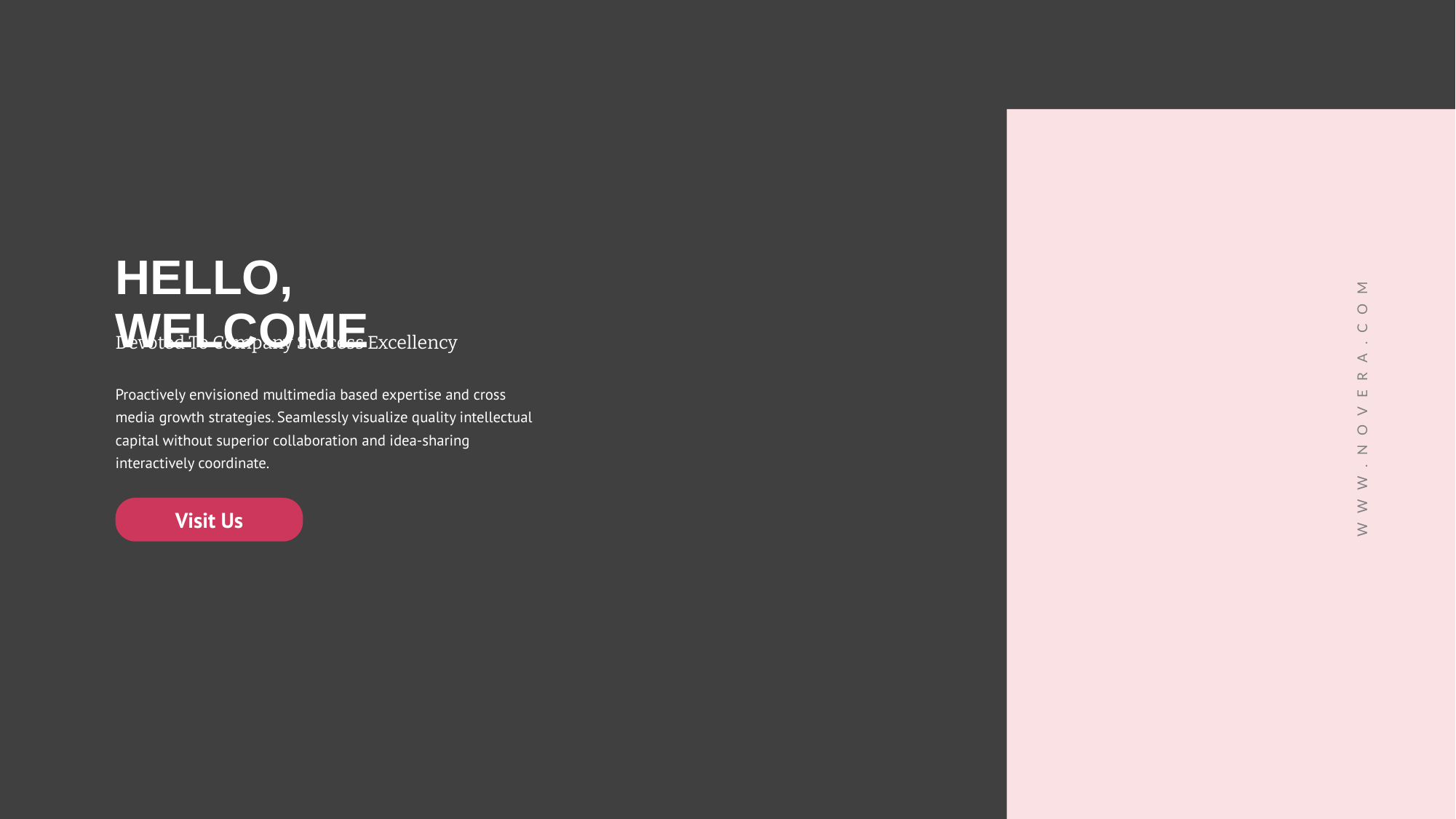

HELLO, WELCOME
Devoted To Company Success Excellency
Proactively envisioned multimedia based expertise and cross media growth strategies. Seamlessly visualize quality intellectual capital without superior collaboration and idea-sharing interactively coordinate.
WWW.NOVERA.COM

Visit Us